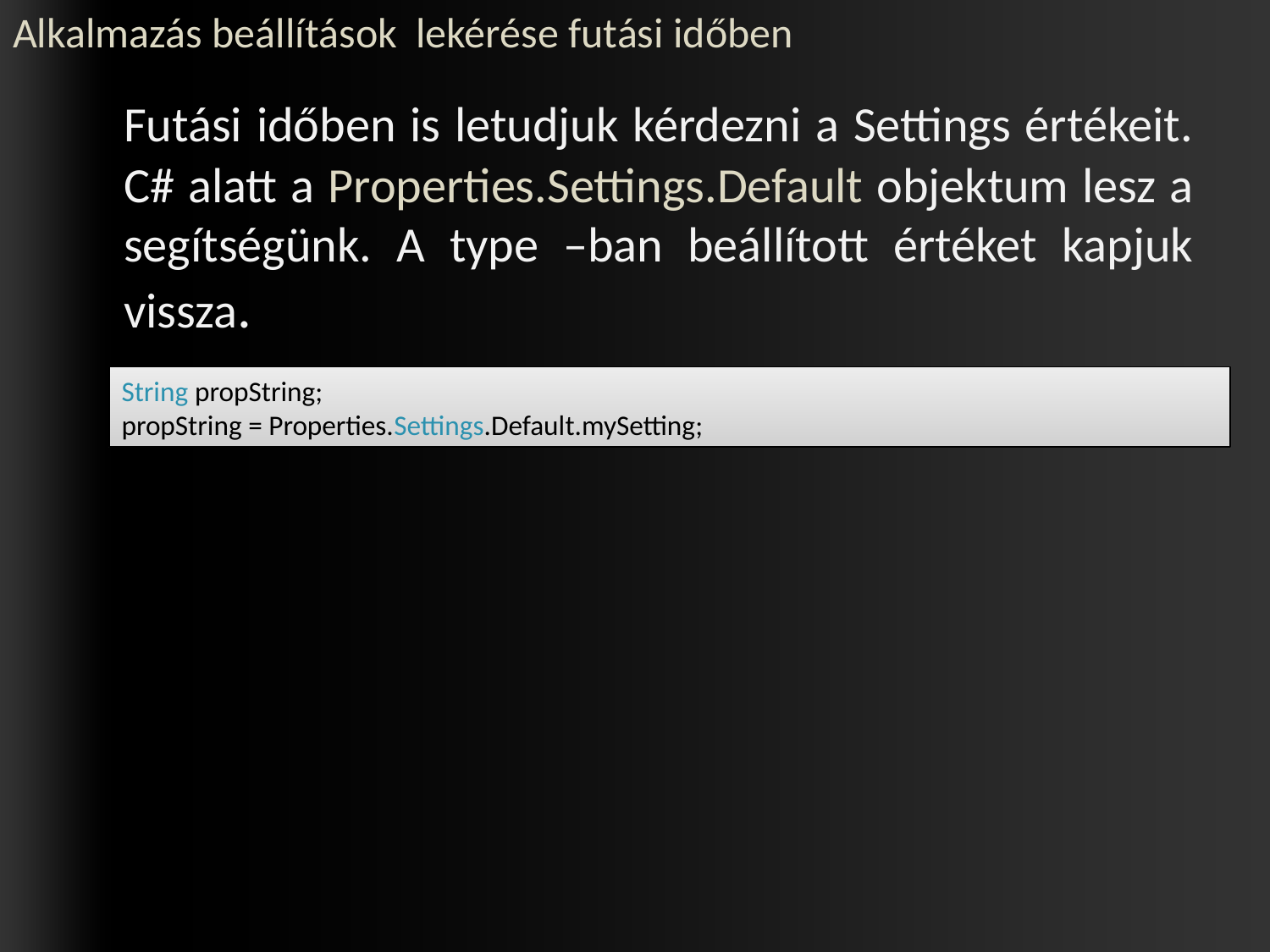

# Alkalmazás beállítások  lekérése futási időben
	Futási időben is letudjuk kérdezni a Settings értékeit. C# alatt a Properties.Settings.Default objektum lesz a segítségünk. A type –ban beállított értéket kapjuk vissza.
String propString;
propString = Properties.Settings.Default.mySetting;